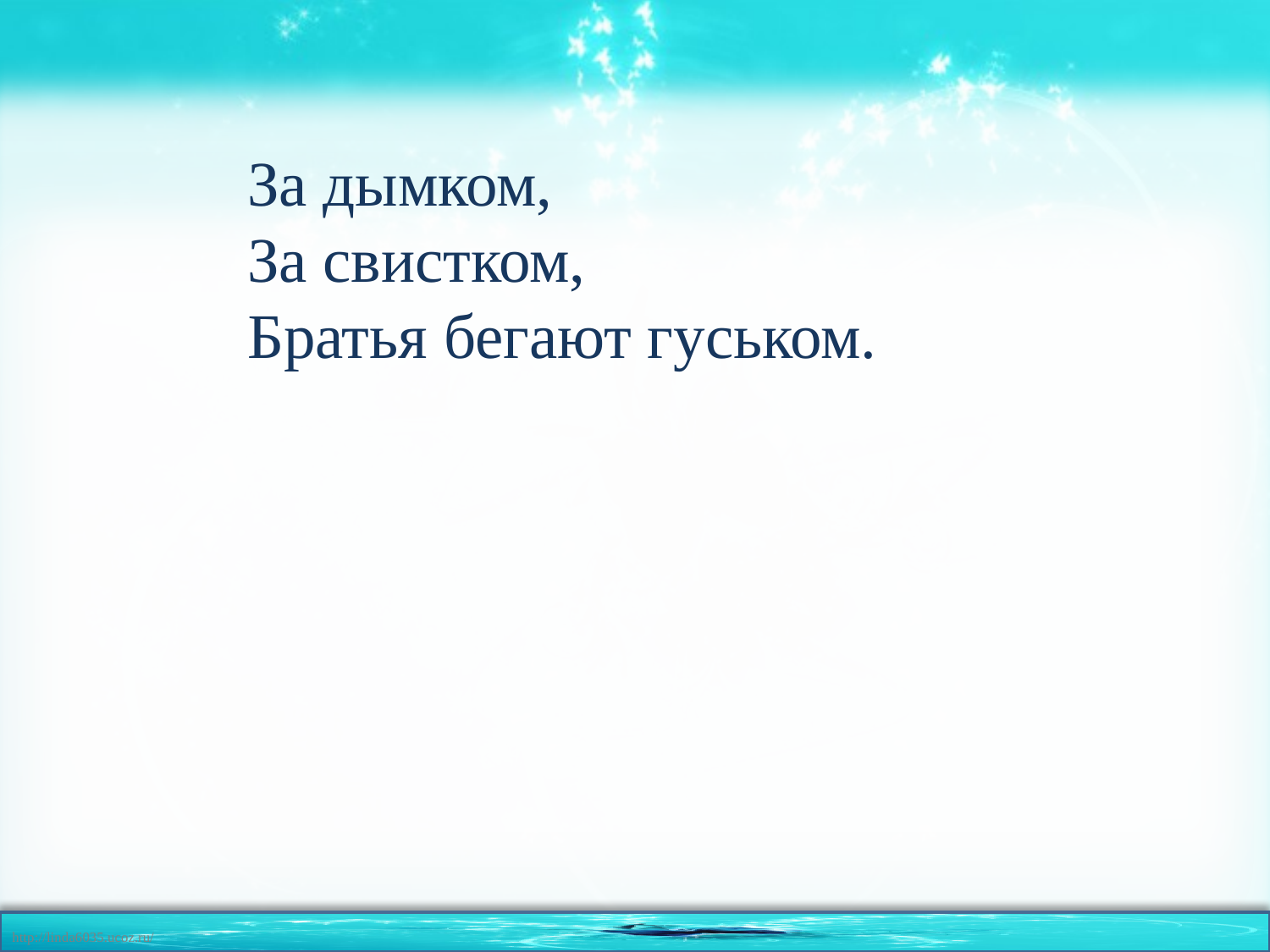

За дымком,
За свистком,
Братья бегают гуськом.